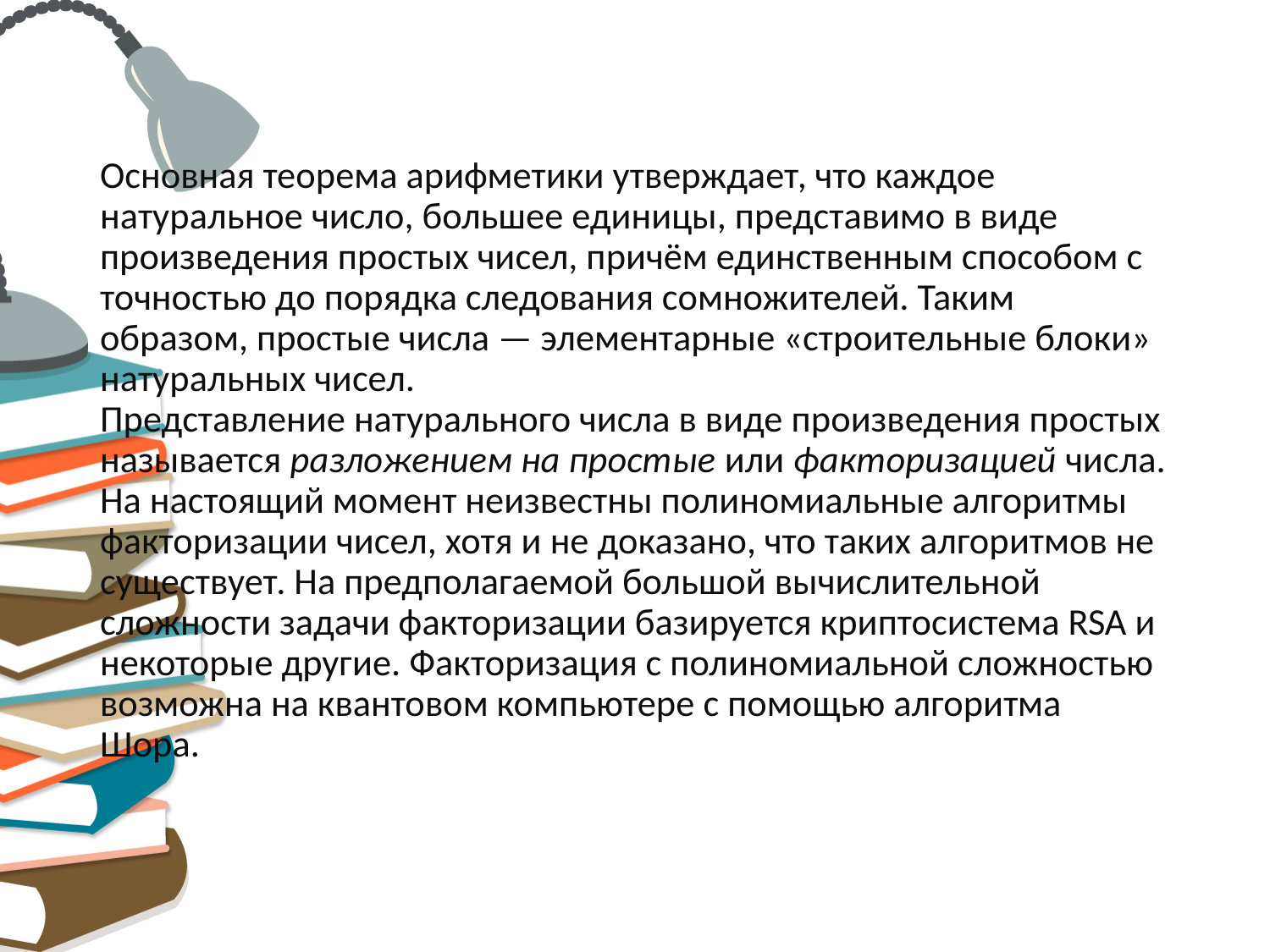

# Основная теорема арифметики утверждает, что каждое натуральное число, большее единицы, представимо в виде произведения простых чисел, причём единственным способом с точностью до порядка следования сомножителей. Таким образом, простые числа — элементарные «строительные блоки» натуральных чисел. Представление натурального числа в виде произведения простых называется разложением на простые или факторизацией числа. На настоящий момент неизвестны полиномиальные алгоритмы факторизации чисел, хотя и не доказано, что таких алгоритмов не существует. На предполагаемой большой вычислительной сложности задачи факторизации базируется криптосистема RSA и некоторые другие. Факторизация с полиномиальной сложностью возможна на квантовом компьютере с помощью алгоритма Шора.